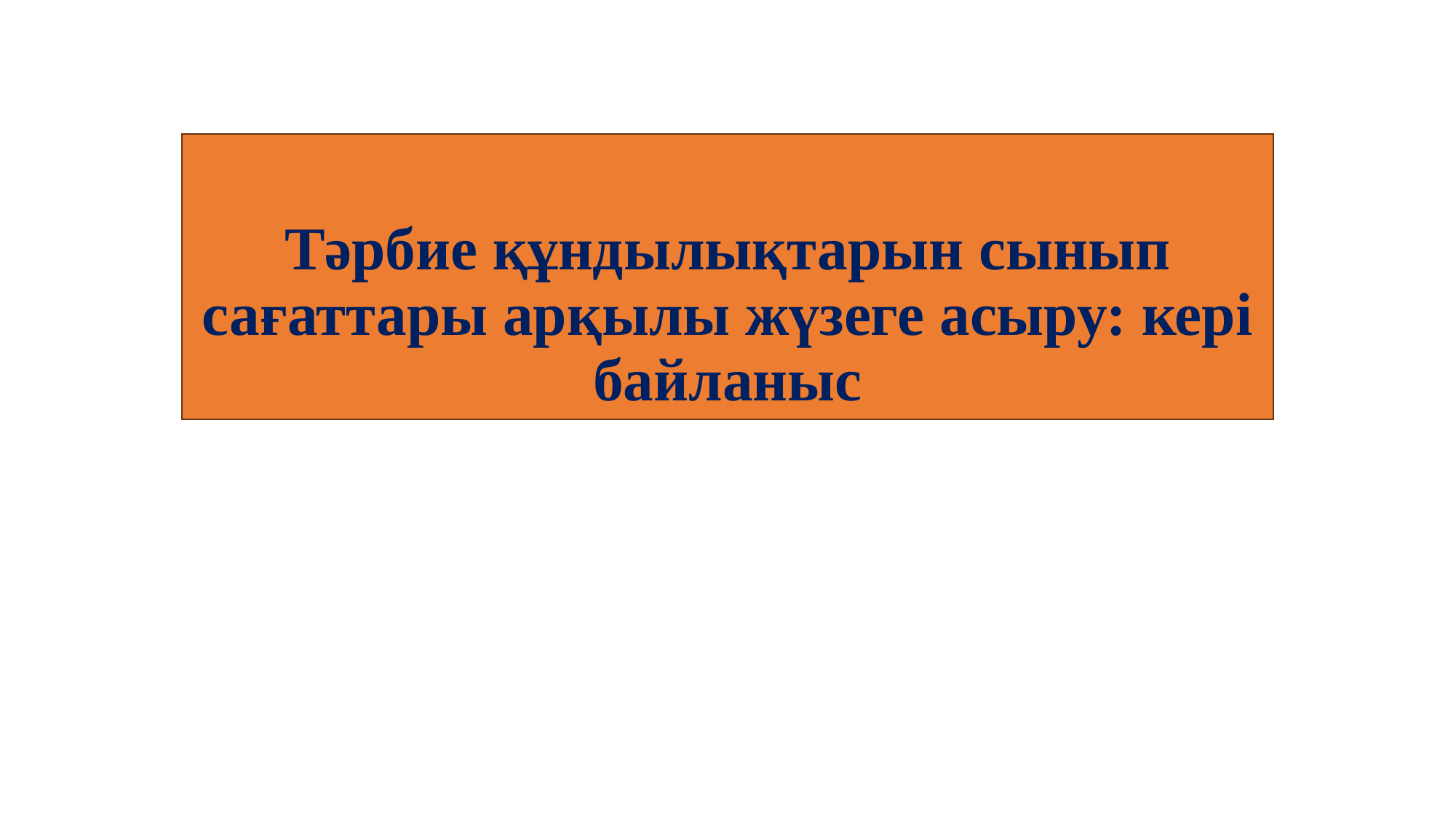

# Тәрбие құндылықтарын сынып сағаттары арқылы жүзеге асыру: кері байланыс